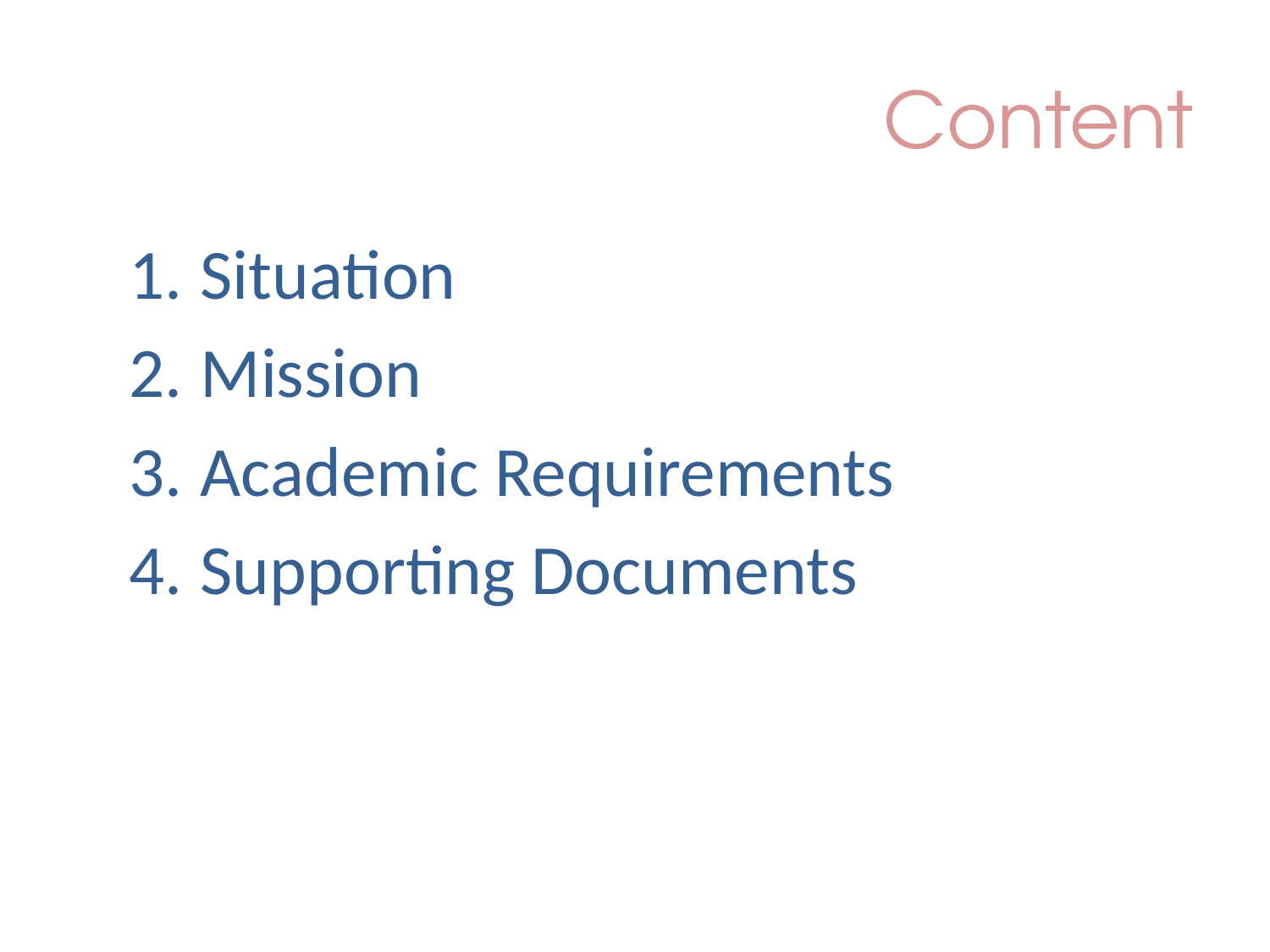

# Content
Situation
Mission
Academic Requirements
Supporting Documents